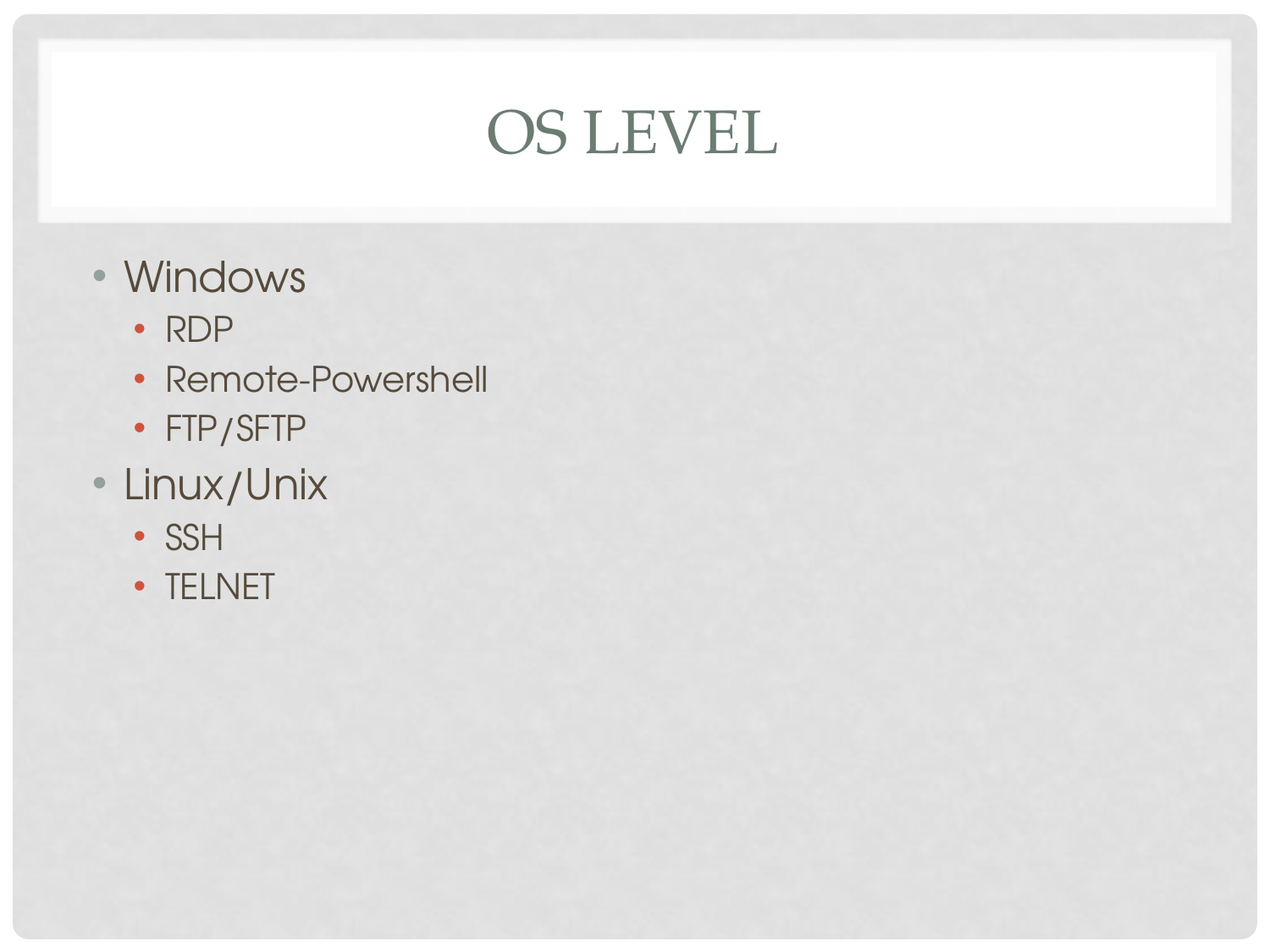

# Os level
Windows
RDP
Remote-Powershell
FTP/SFTP
Linux/Unix
SSH
TELNET